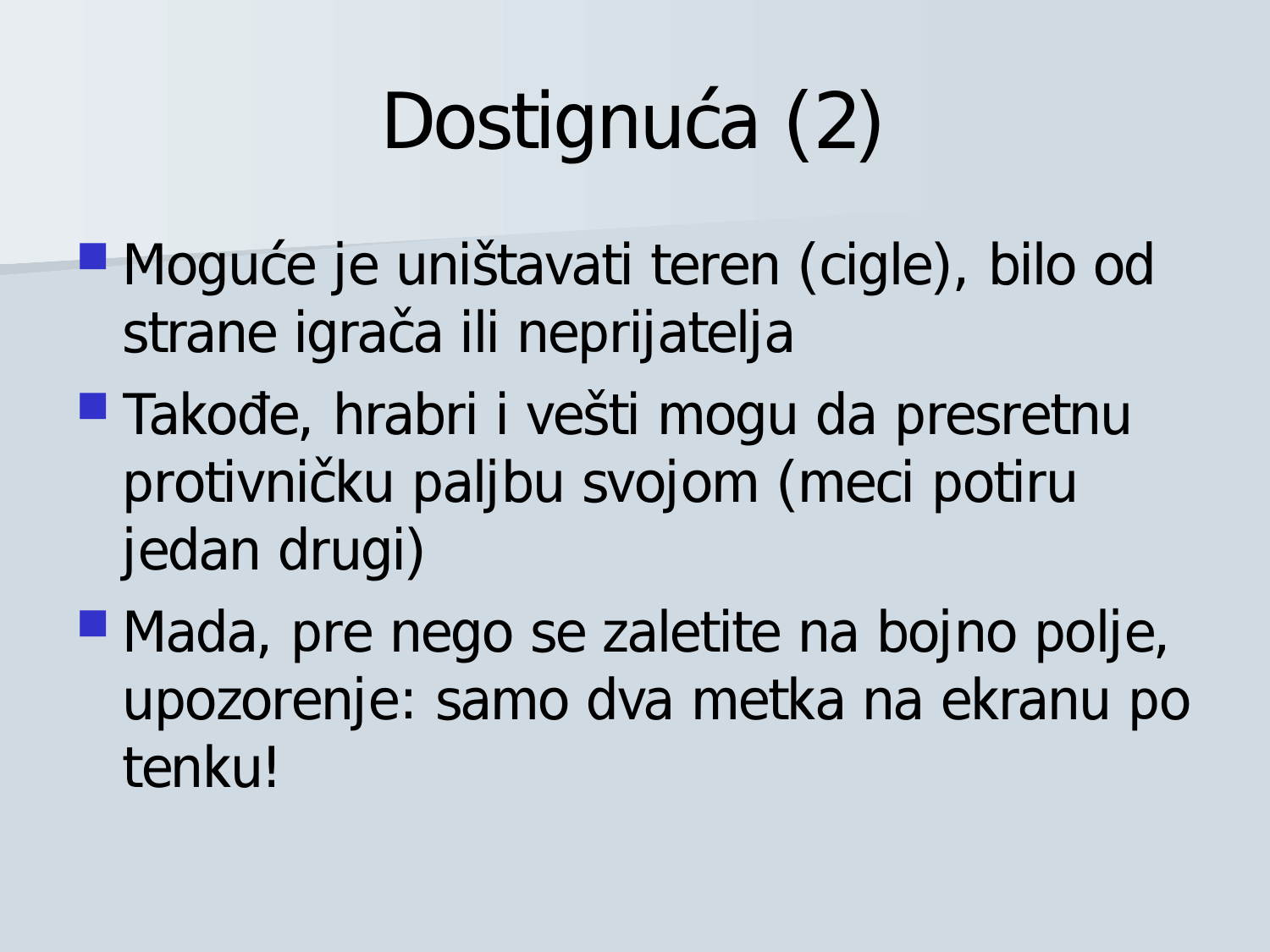

Dostignuća (2)
Moguće je uništavati teren (cigle), bilo od strane igrača ili neprijatelja
Takođe, hrabri i vešti mogu da presretnu protivničku paljbu svojom (meci potiru jedan drugi)
Mada, pre nego se zaletite na bojno polje, upozorenje: samo dva metka na ekranu po tenku!